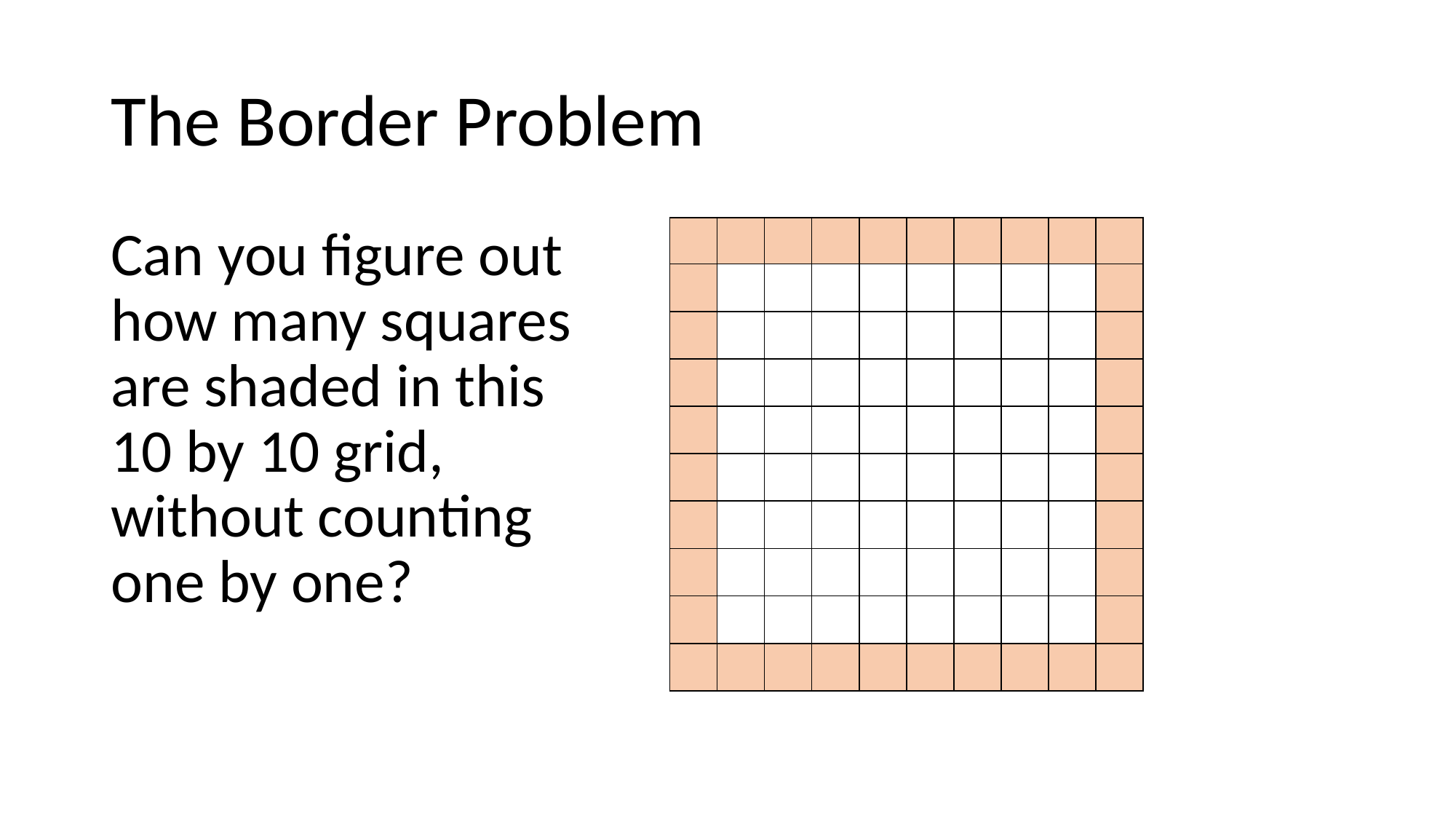

# The Border Problem
Can you figure out how many squares are shaded in this 10 by 10 grid, without counting one by one?

|  |  |  |  |  |  |  |  |  |  |
| --- | --- | --- | --- | --- | --- | --- | --- | --- | --- |
|  |  |  |  |  |  |  |  |  |  |
|  |  |  |  |  |  |  |  |  |  |
|  |  |  |  |  |  |  |  |  |  |
|  |  |  |  |  |  |  |  |  |  |
|  |  |  |  |  |  |  |  |  |  |
|  |  |  |  |  |  |  |  |  |  |
|  |  |  |  |  |  |  |  |  |  |
|  |  |  |  |  |  |  |  |  |  |
|  |  |  |  |  |  |  |  |  |  |